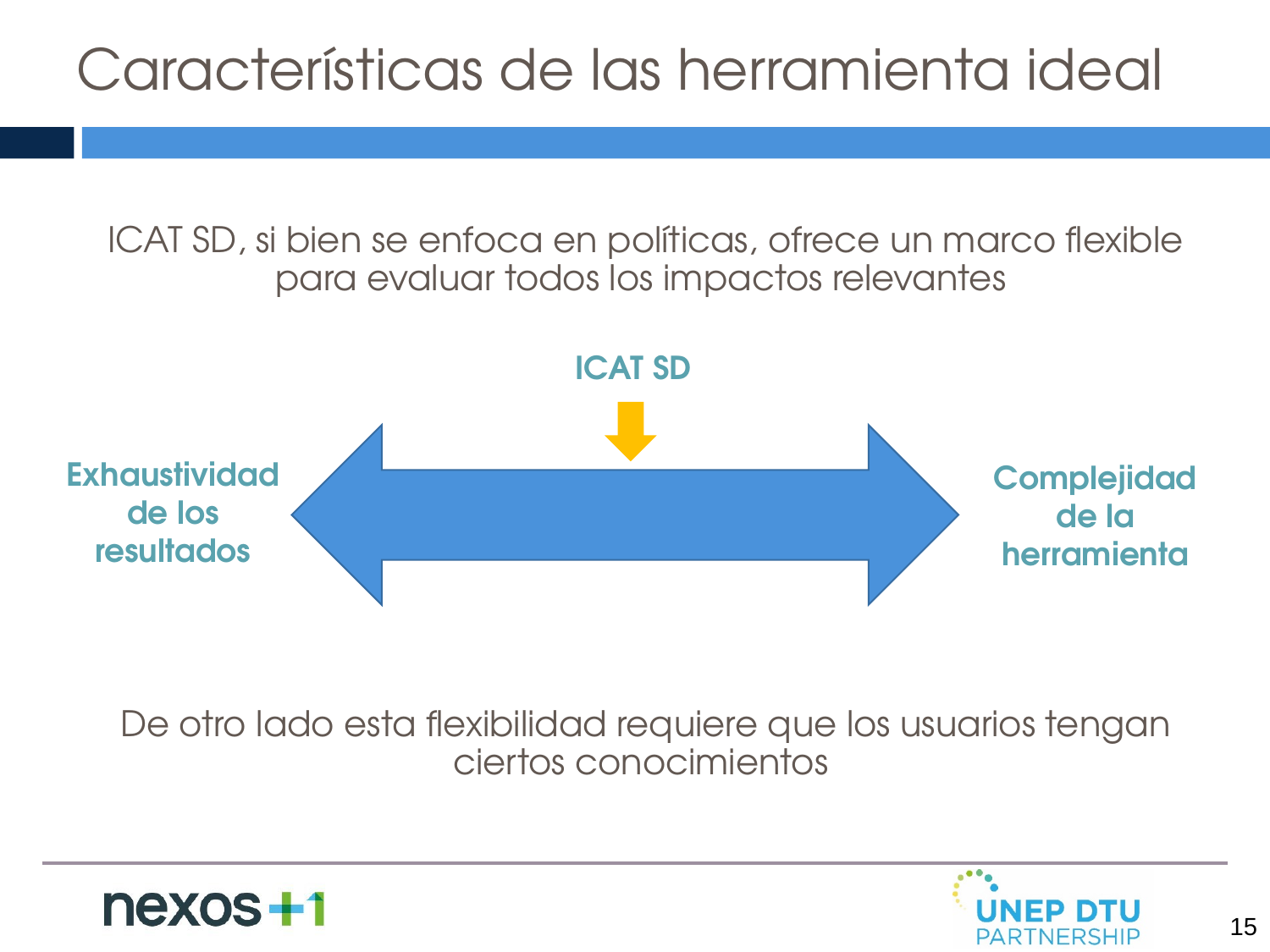

# Características de las herramienta ideal
ICAT SD, si bien se enfoca en políticas, ofrece un marco flexible para evaluar todos los impactos relevantes

De otro lado esta flexibilidad requiere que los usuarios tengan ciertos conocimientos
ICAT SD

Exhaustividad de los resultados
Complejidad de la herramienta